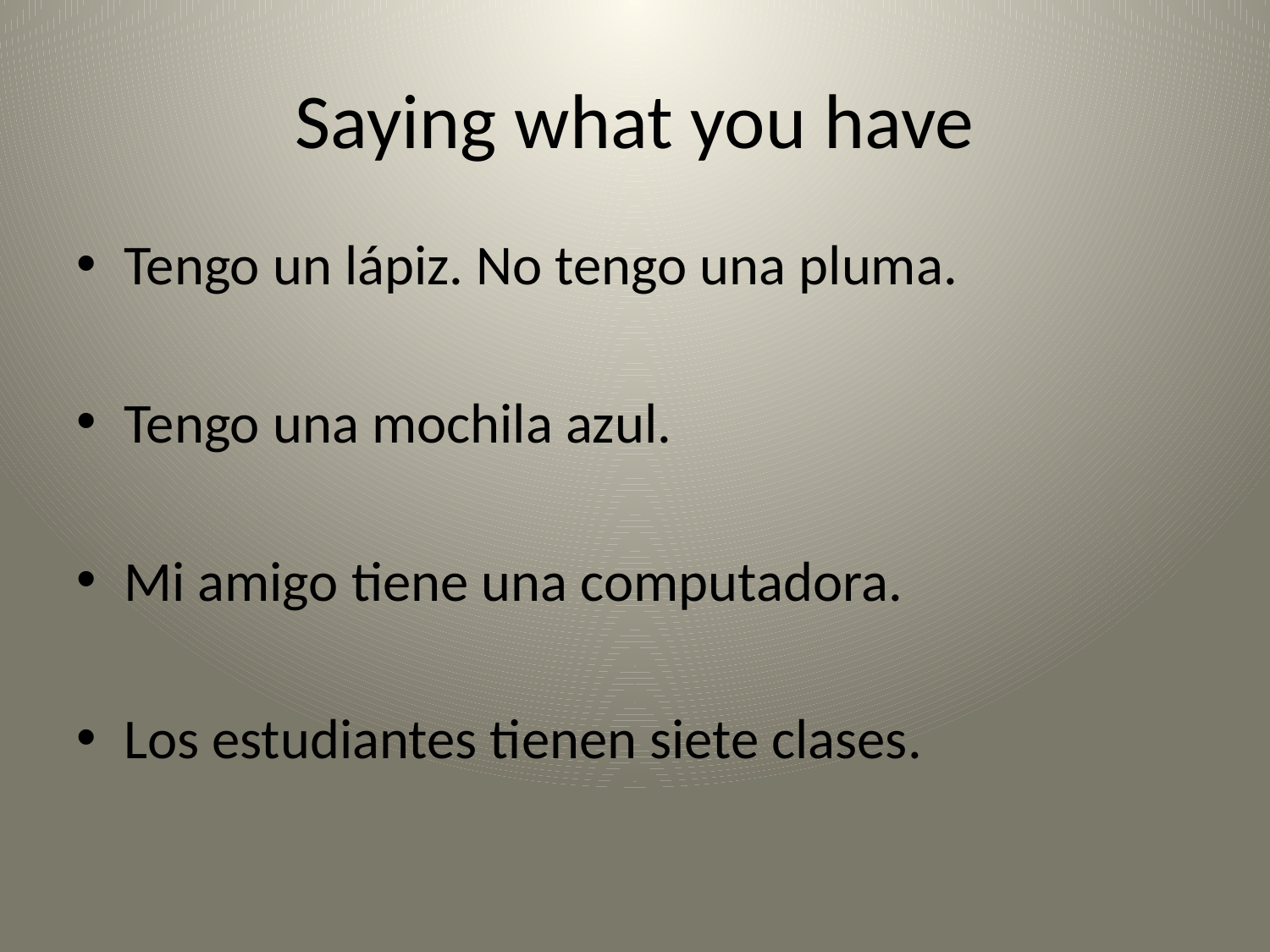

# Saying what you have
Tengo un lápiz. No tengo una pluma.

Tengo una mochila azul.

Mi amigo tiene una computadora.

Los estudiantes tienen siete clases.